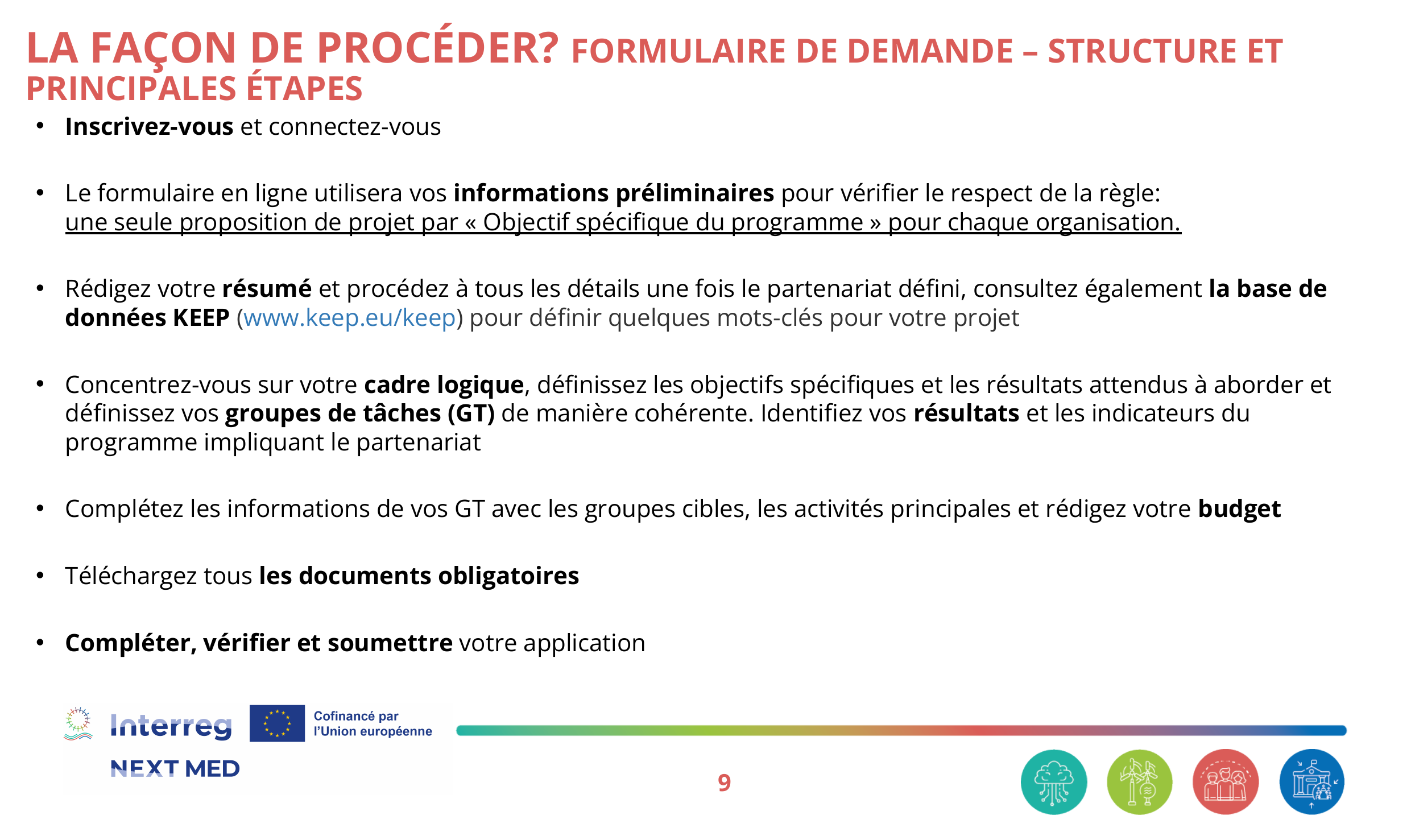

# La façon de procéder? Formulaire de demande – structure et principales étapes
Inscrivez-vous et connectez-vous

Le formulaire en ligne utilisera vos informations préliminaires pour vérifier le respect de la règle:
une seule proposition de projet par « Objectif spécifique du programme » pour chaque organisation.

Rédigez votre résumé et procédez à tous les détails une fois le partenariat défini, consultez également la base de données KEEP (www.keep.eu/keep) pour définir quelques mots-clés pour votre projet

Concentrez-vous sur votre cadre logique, définissez les objectifs spécifiques et les résultats attendus à aborder et définissez vos groupes de tâches (GT) de manière cohérente. Identifiez vos résultats et les indicateurs du programme impliquant le partenariat

Complétez les informations de vos GT avec les groupes cibles, les activités principales et rédigez votre budget

Téléchargez tous les documents obligatoires

Compléter, vérifier et soumettre votre application

9